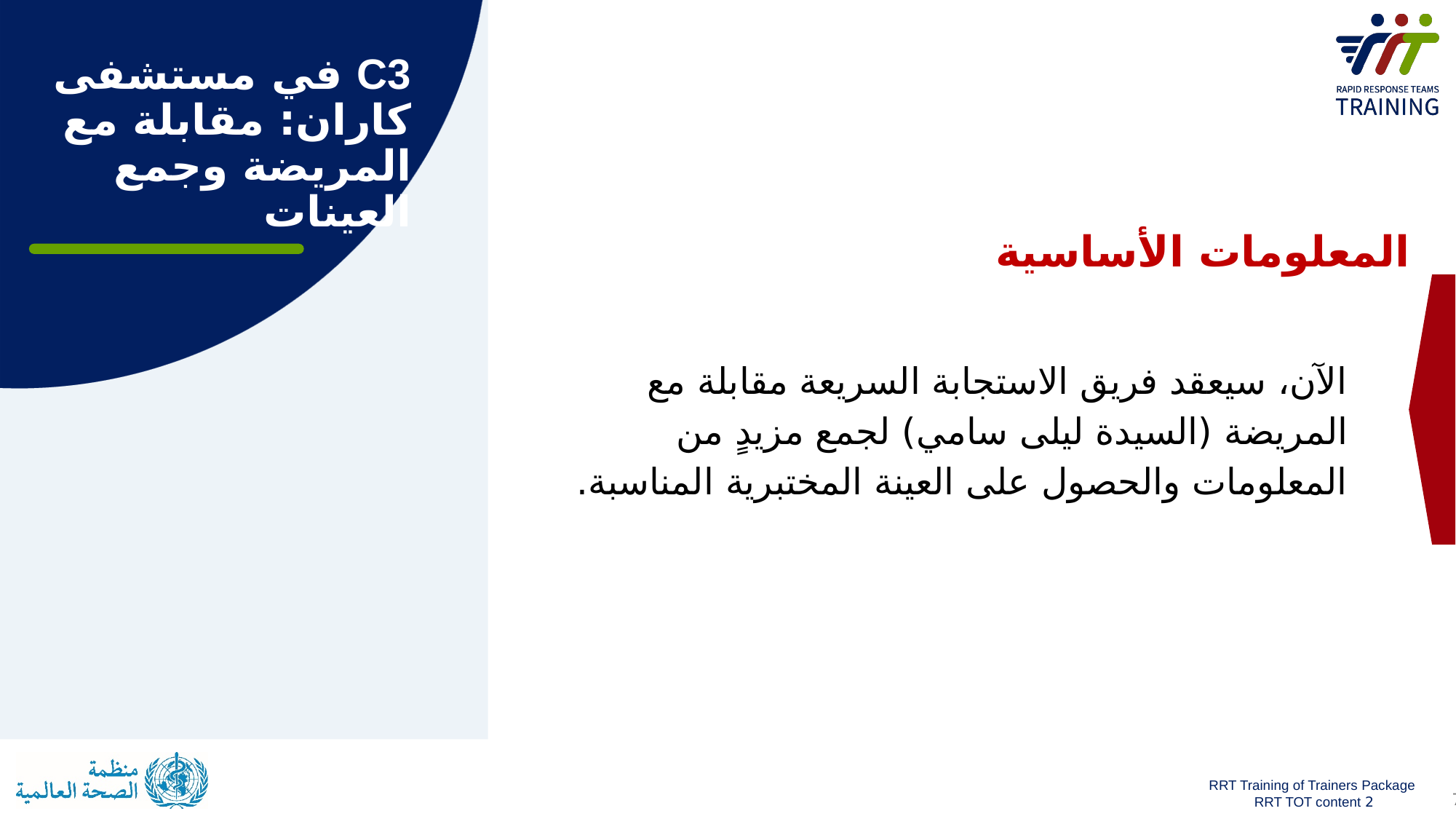

# C3 في مستشفى كاران: مقابلة مع المريضة وجمع العينات
المعلومات الأساسية

الآن، سيعقد فريق الاستجابة السريعة مقابلة مع المريضة (السيدة ليلى سامي) لجمع مزيدٍ من المعلومات والحصول على العينة المختبرية المناسبة.